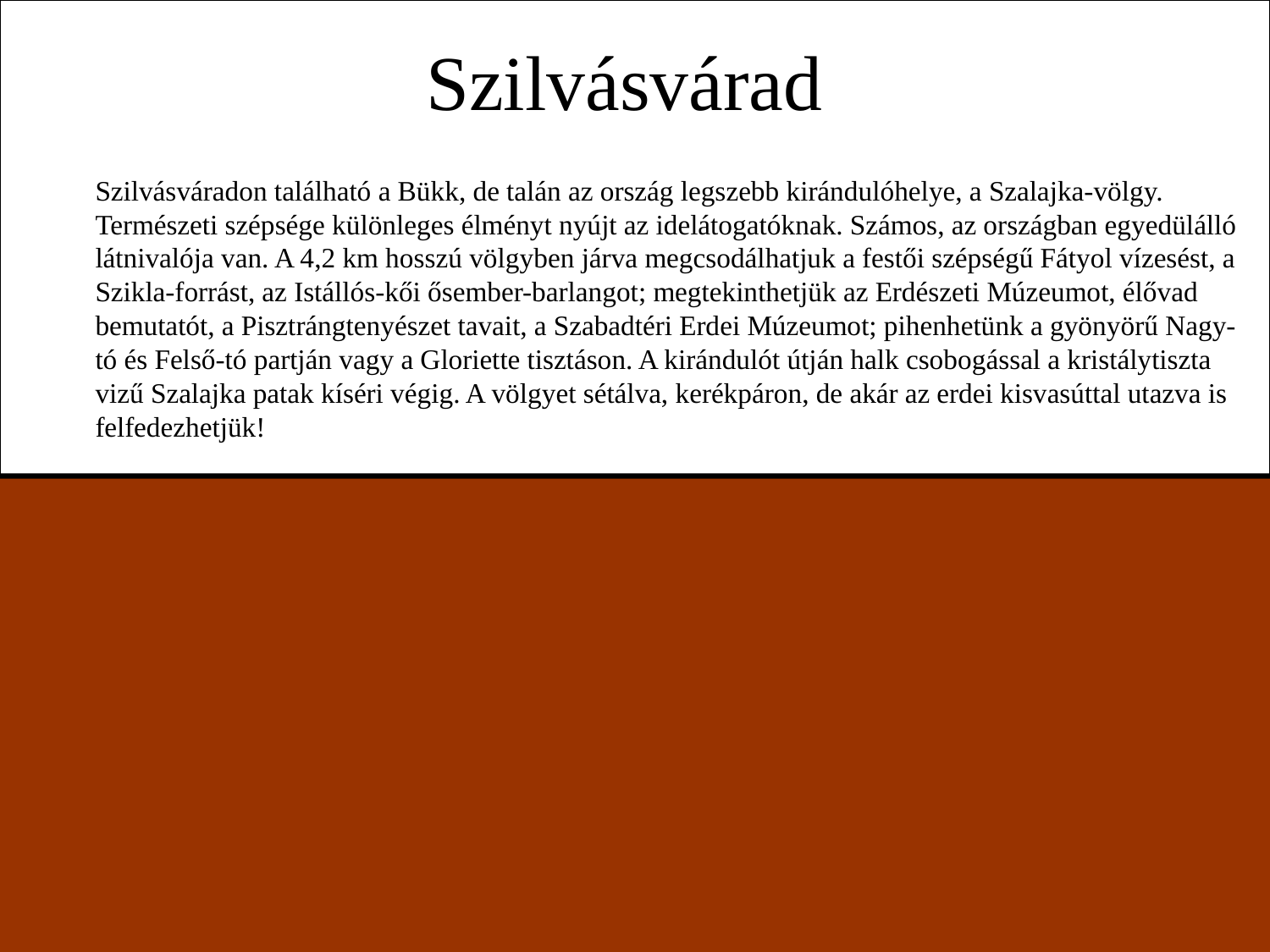

# Szilvásvárad
	Szilvásváradon található a Bükk, de talán az ország legszebb kirándulóhelye, a Szalajka-völgy. Természeti szépsége különleges élményt nyújt az idelátogatóknak. Számos, az országban egyedülálló látnivalója van. A 4,2 km hosszú völgyben járva megcsodálhatjuk a festői szépségű Fátyol vízesést, a Szikla-forrást, az Istállós-kői ősember-barlangot; megtekinthetjük az Erdészeti Múzeumot, élővad bemutatót, a Pisztrángtenyészet tavait, a Szabadtéri Erdei Múzeumot; pihenhetünk a gyönyörű Nagy-tó és Felső-tó partján vagy a Gloriette tisztáson. A kirándulót útján halk csobogással a kristálytiszta vizű Szalajka patak kíséri végig. A völgyet sétálva, kerékpáron, de akár az erdei kisvasúttal utazva is felfedezhetjük!